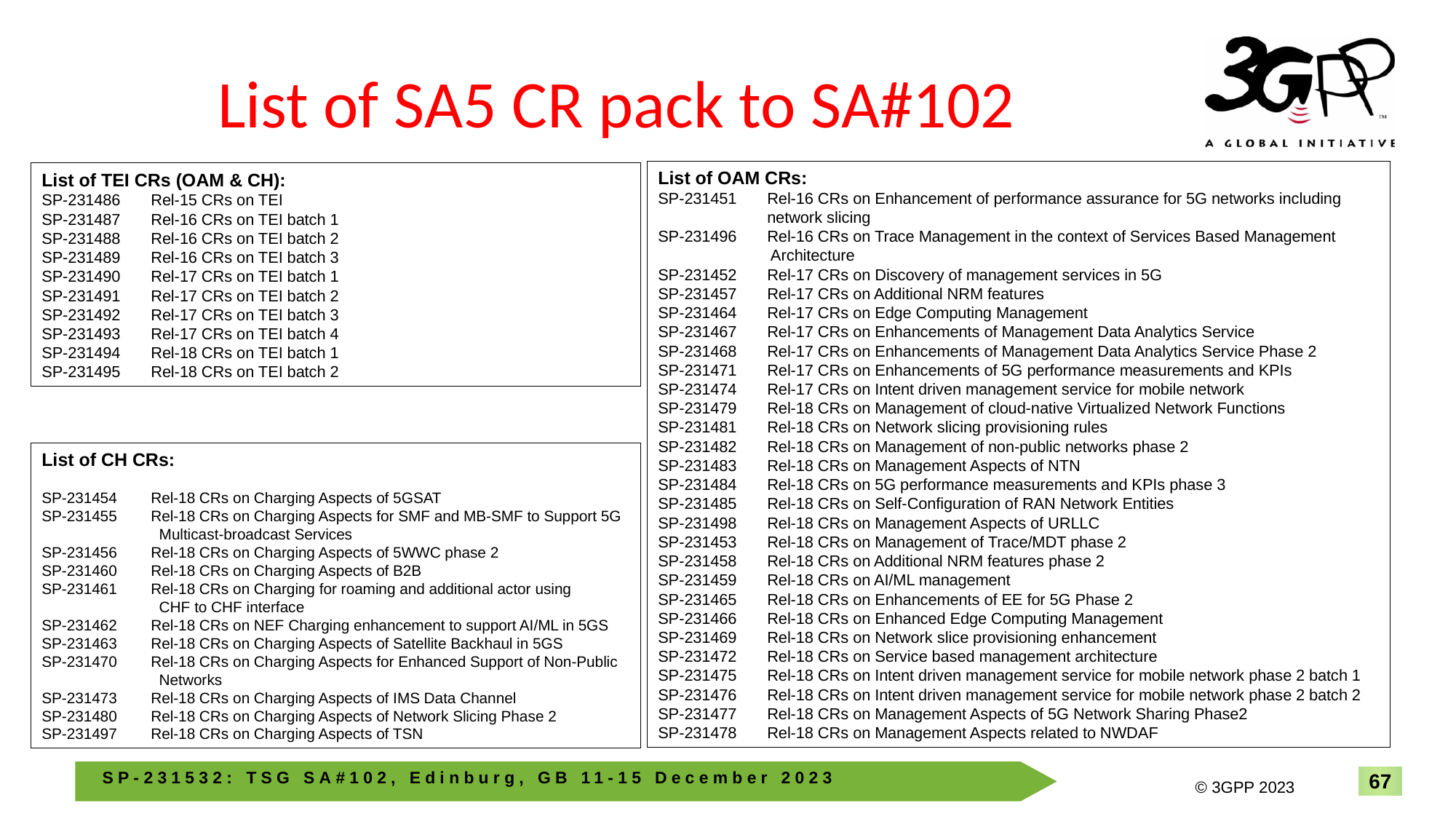

# List of SA5 CR pack to SA#102
List of OAM CRs:
SP-231451	Rel-16 CRs on Enhancement of performance assurance for 5G networks including
	network slicing
SP-231496	Rel-16 CRs on Trace Management in the context of Services Based Management
	 Architecture
SP-231452	Rel-17 CRs on Discovery of management services in 5G
SP-231457	Rel-17 CRs on Additional NRM features
SP-231464	Rel-17 CRs on Edge Computing Management
SP-231467	Rel-17 CRs on Enhancements of Management Data Analytics Service
SP-231468	Rel-17 CRs on Enhancements of Management Data Analytics Service Phase 2
SP-231471	Rel-17 CRs on Enhancements of 5G performance measurements and KPIs
SP-231474	Rel-17 CRs on Intent driven management service for mobile network
SP-231479	Rel-18 CRs on Management of cloud-native Virtualized Network Functions
SP-231481	Rel-18 CRs on Network slicing provisioning rules
SP-231482	Rel-18 CRs on Management of non-public networks phase 2
SP-231483	Rel-18 CRs on Management Aspects of NTN
SP-231484	Rel-18 CRs on 5G performance measurements and KPIs phase 3
SP-231485	Rel-18 CRs on Self-Configuration of RAN Network Entities
SP-231498	Rel-18 CRs on Management Aspects of URLLC
SP-231453	Rel-18 CRs on Management of Trace/MDT phase 2
SP-231458	Rel-18 CRs on Additional NRM features phase 2
SP-231459	Rel-18 CRs on AI/ML management
SP-231465	Rel-18 CRs on Enhancements of EE for 5G Phase 2
SP-231466	Rel-18 CRs on Enhanced Edge Computing Management
SP-231469	Rel-18 CRs on Network slice provisioning enhancement
SP-231472	Rel-18 CRs on Service based management architecture
SP-231475	Rel-18 CRs on Intent driven management service for mobile network phase 2 batch 1
SP-231476	Rel-18 CRs on Intent driven management service for mobile network phase 2 batch 2
SP-231477	Rel-18 CRs on Management Aspects of 5G Network Sharing Phase2
SP-231478	Rel-18 CRs on Management Aspects related to NWDAF
List of TEI CRs (OAM & CH):
SP-231486	Rel-15 CRs on TEI
SP-231487	Rel-16 CRs on TEI batch 1
SP-231488	Rel-16 CRs on TEI batch 2
SP-231489	Rel-16 CRs on TEI batch 3
SP-231490	Rel-17 CRs on TEI batch 1
SP-231491	Rel-17 CRs on TEI batch 2
SP-231492	Rel-17 CRs on TEI batch 3
SP-231493	Rel-17 CRs on TEI batch 4
SP-231494	Rel-18 CRs on TEI batch 1
SP-231495	Rel-18 CRs on TEI batch 2
List of CH CRs:

SP-231454	Rel-18 CRs on Charging Aspects of 5GSAT
SP-231455	Rel-18 CRs on Charging Aspects for SMF and MB-SMF to Support 5G
	  Multicast-broadcast Services
SP-231456	Rel-18 CRs on Charging Aspects of 5WWC phase 2
SP-231460	Rel-18 CRs on Charging Aspects of B2B
SP-231461	Rel-18 CRs on Charging for roaming and additional actor using
	  CHF to CHF interface
SP-231462	Rel-18 CRs on NEF Charging enhancement to support AI/ML in 5GS
SP-231463	Rel-18 CRs on Charging Aspects of Satellite Backhaul in 5GS
SP-231470	Rel-18 CRs on Charging Aspects for Enhanced Support of Non-Public
	  Networks
SP-231473	Rel-18 CRs on Charging Aspects of IMS Data Channel
SP-231480	Rel-18 CRs on Charging Aspects of Network Slicing Phase 2
SP-231497	Rel-18 CRs on Charging Aspects of TSN